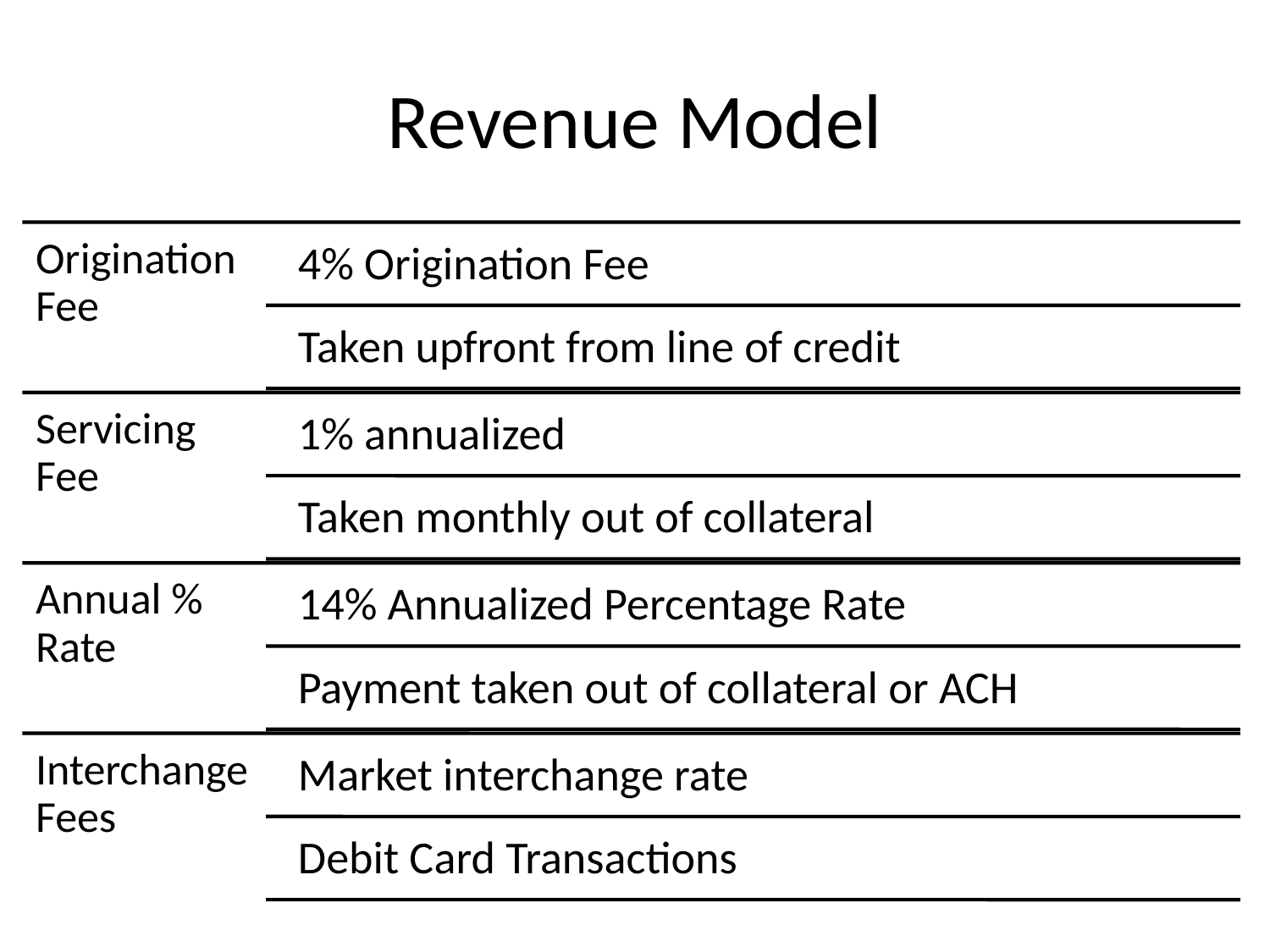

# Revenue Model
Origination Fee
4% Origination Fee
Taken upfront from line of credit
Servicing Fee
1% annualized
Taken monthly out of collateral
Annual % Rate
14% Annualized Percentage Rate
Payment taken out of collateral or ACH
Interchange Fees
Market interchange rate
Debit Card Transactions